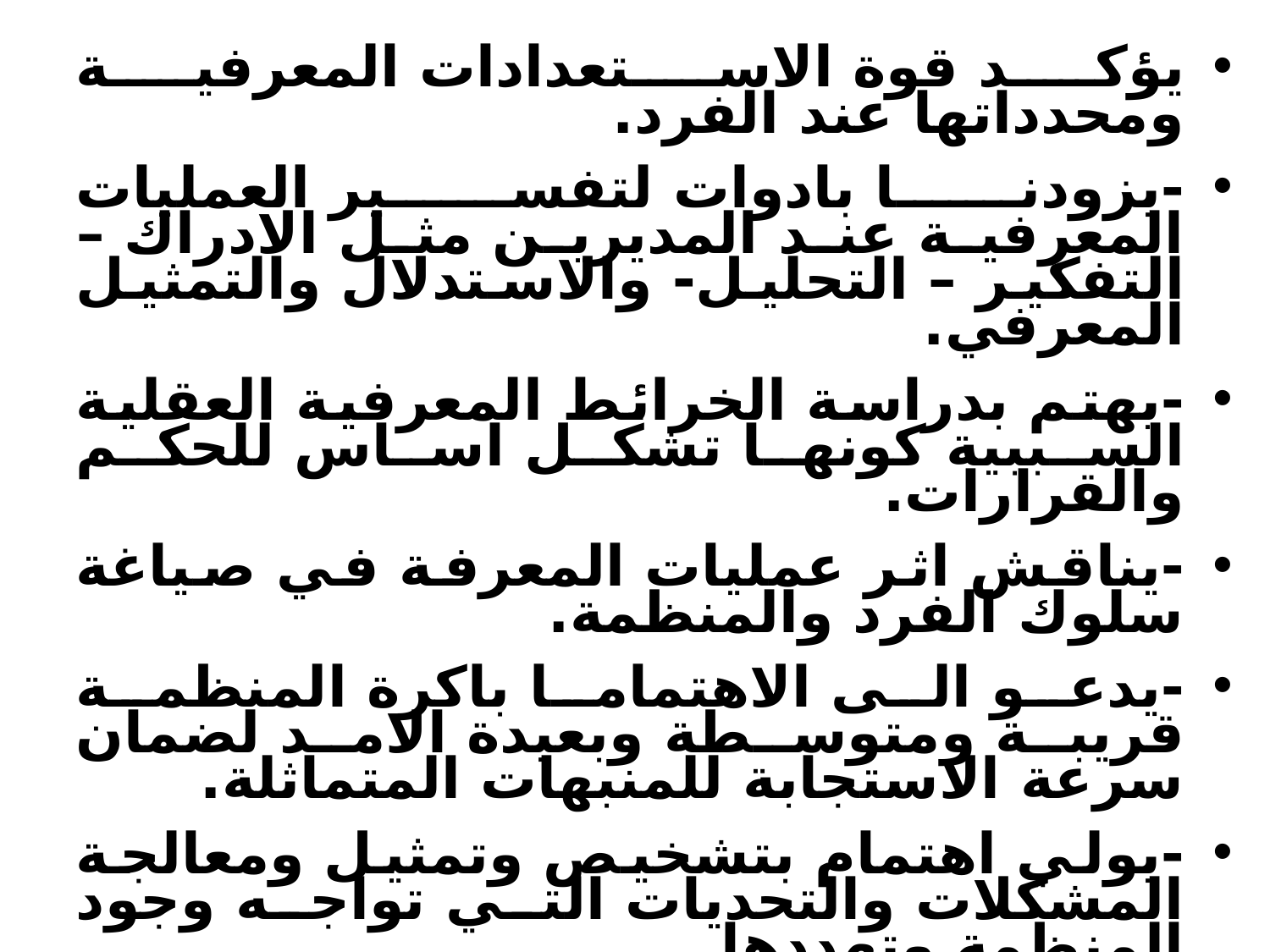

يؤكد قوة الاستعدادات المعرفية ومحدداتها عند الفرد.
-يزودنا بادوات لتفسير العمليات المعرفية عند المديرين مثل الادراك – التفكير – التحليل- والاستدلال والتمثيل المعرفي.
-يهتم بدراسة الخرائط المعرفية العقلية السببية كونها تشكل اساس للحكم والقرارات.
-يناقش اثر عمليات المعرفة في صياغة سلوك الفرد والمنظمة.
-يدعو الى الاهتماما باكرة المنظمة قريبة ومتوسطة وبعيدة الامد لضمان سرعة الاستجابة للمنبهات المتماثلة.
-يولي اهتمام بتشخيص وتمثيل ومعالجة المشكلات والتحديات التي تواجه وجود المنظمة وتهددها.